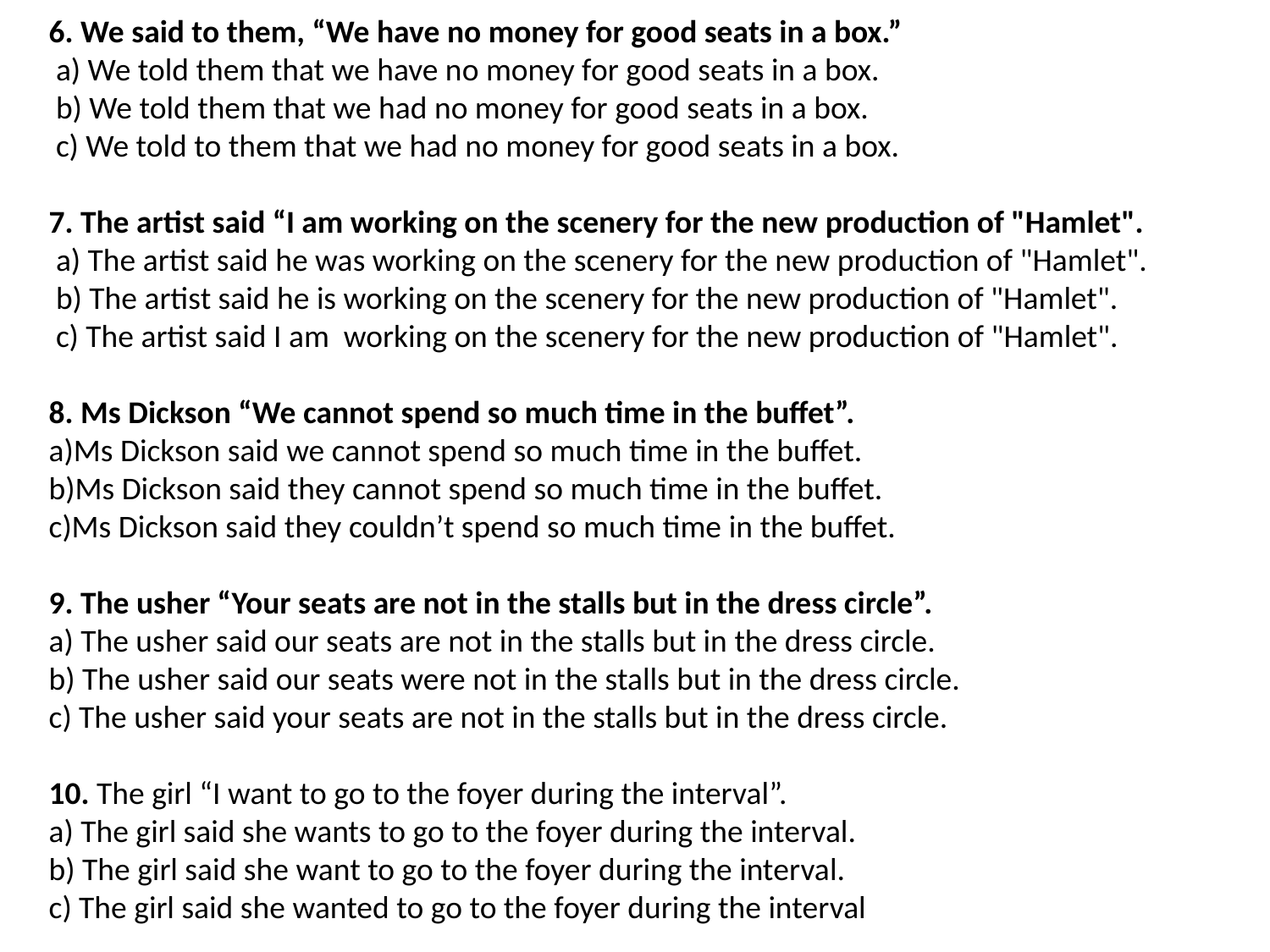

6. We said to them, “We have no money for good seats in a box.”
 a) We told them that we have no money for good seats in a box.
 b) We told them that we had no money for good seats in a box.
 c) We told to them that we had no money for good seats in a box.

7. The artist said “I am working on the scenery for the new production of "Hamlet".
 a) The artist said he was working on the scenery for the new production of "Hamlet".
 b) The artist said he is working on the scenery for the new production of "Hamlet".
 c) The artist said I am  working on the scenery for the new production of "Hamlet".

8. Ms Dickson “We cannot spend so much time in the buffet”.
a)Ms Dickson said we cannot spend so much time in the buffet.
b)Ms Dickson said they cannot spend so much time in the buffet.
c)Ms Dickson said they couldn’t spend so much time in the buffet.

9. The usher “Your seats are not in the stalls but in the dress circle”.
a) The usher said our seats are not in the stalls but in the dress circle.
b) The usher said our seats were not in the stalls but in the dress circle.
c) The usher said your seats are not in the stalls but in the dress circle.

10. The girl “I want to go to the foyer during the interval”.
a) The girl said she wants to go to the foyer during the interval.
b) The girl said she want to go to the foyer during the interval.
c) The girl said she wanted to go to the foyer during the interval